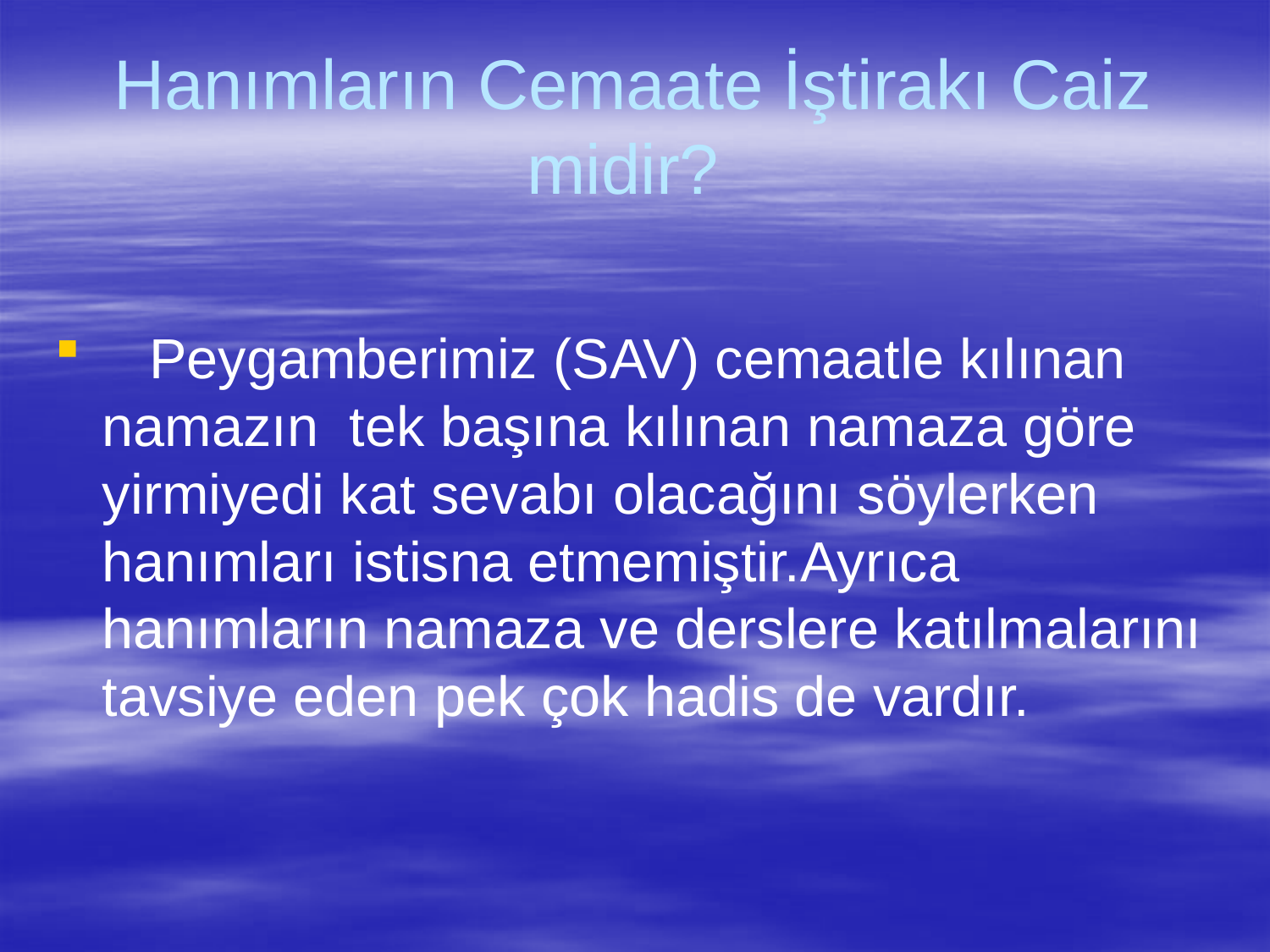

# Hanımların Cemaate İştirakı Caiz midir?
   Peygamberimiz (SAV) cemaatle kılınan namazın  tek başına kılınan namaza göre yirmiyedi kat sevabı olacağını söylerken hanımları istisna etmemiştir.Ayrıca hanımların namaza ve derslere katılmalarını tavsiye eden pek çok hadis de vardır.